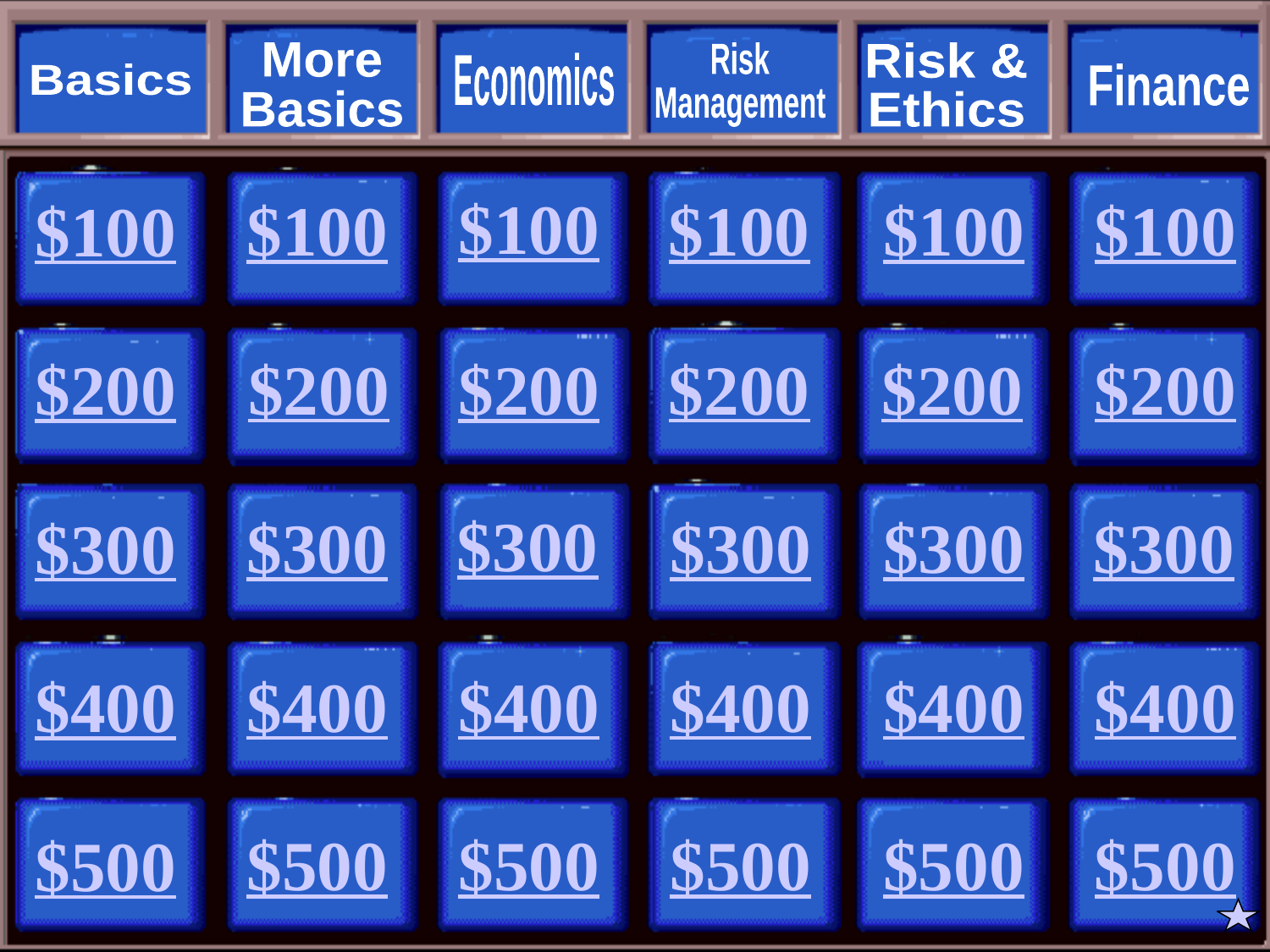

More
Basics
Risk
Management
Risk &
Ethics
Economics
Basics
Finance
$100
$100
$100
$100
$100
$100
$200
$200
$200
$200
$200
$200
$300
$300
$300
$300
$300
$300
$400
$400
$400
$400
$400
$400
$500
$500
$500
$500
$500
$500